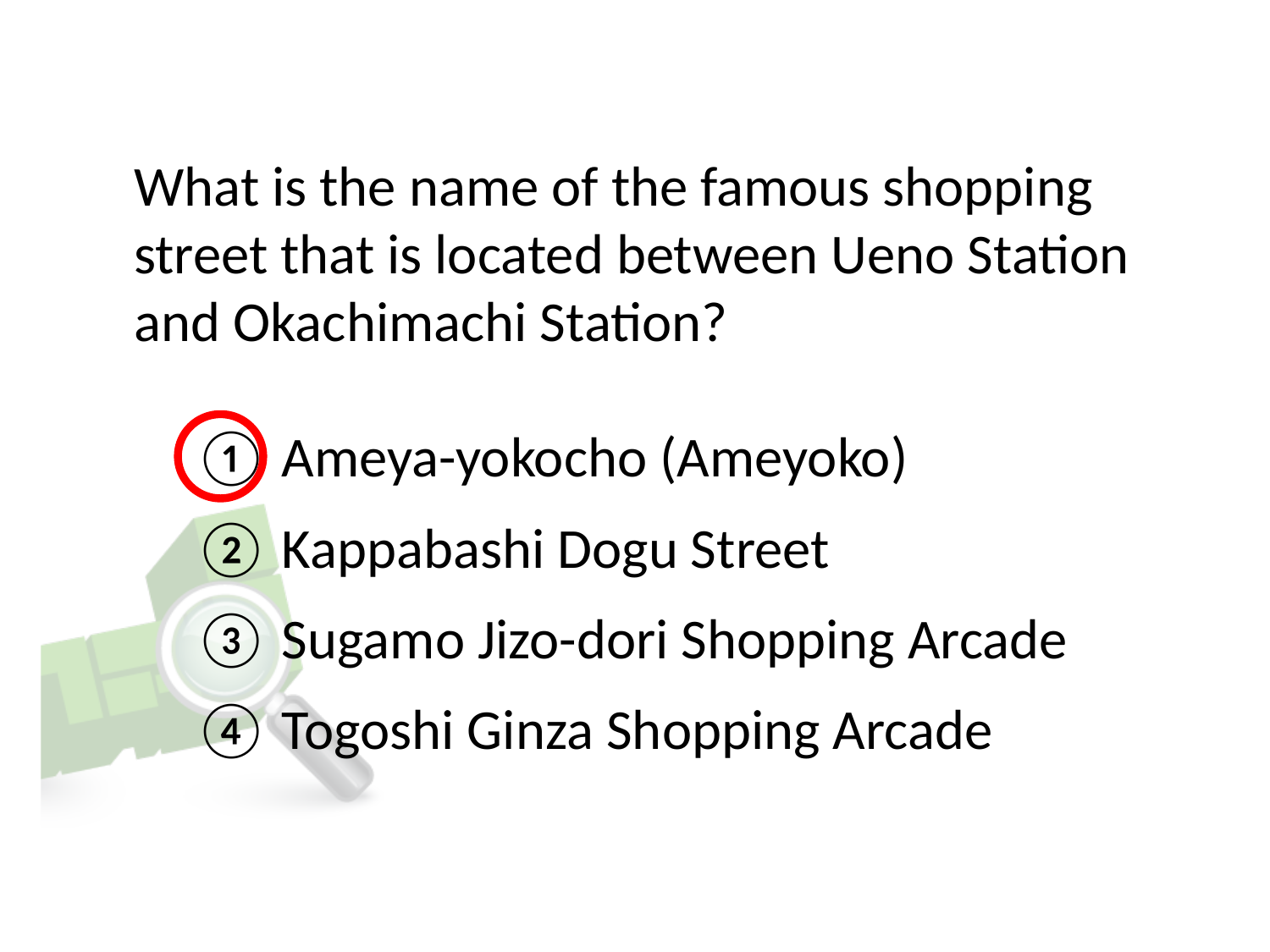

# What is the name of the famous shopping street that is located between Ueno Station and Okachimachi Station?

① Ameya-yokocho (Ameyoko)
② Kappabashi Dogu Street
③ Sugamo Jizo-dori Shopping Arcade
④ Togoshi Ginza Shopping Arcade